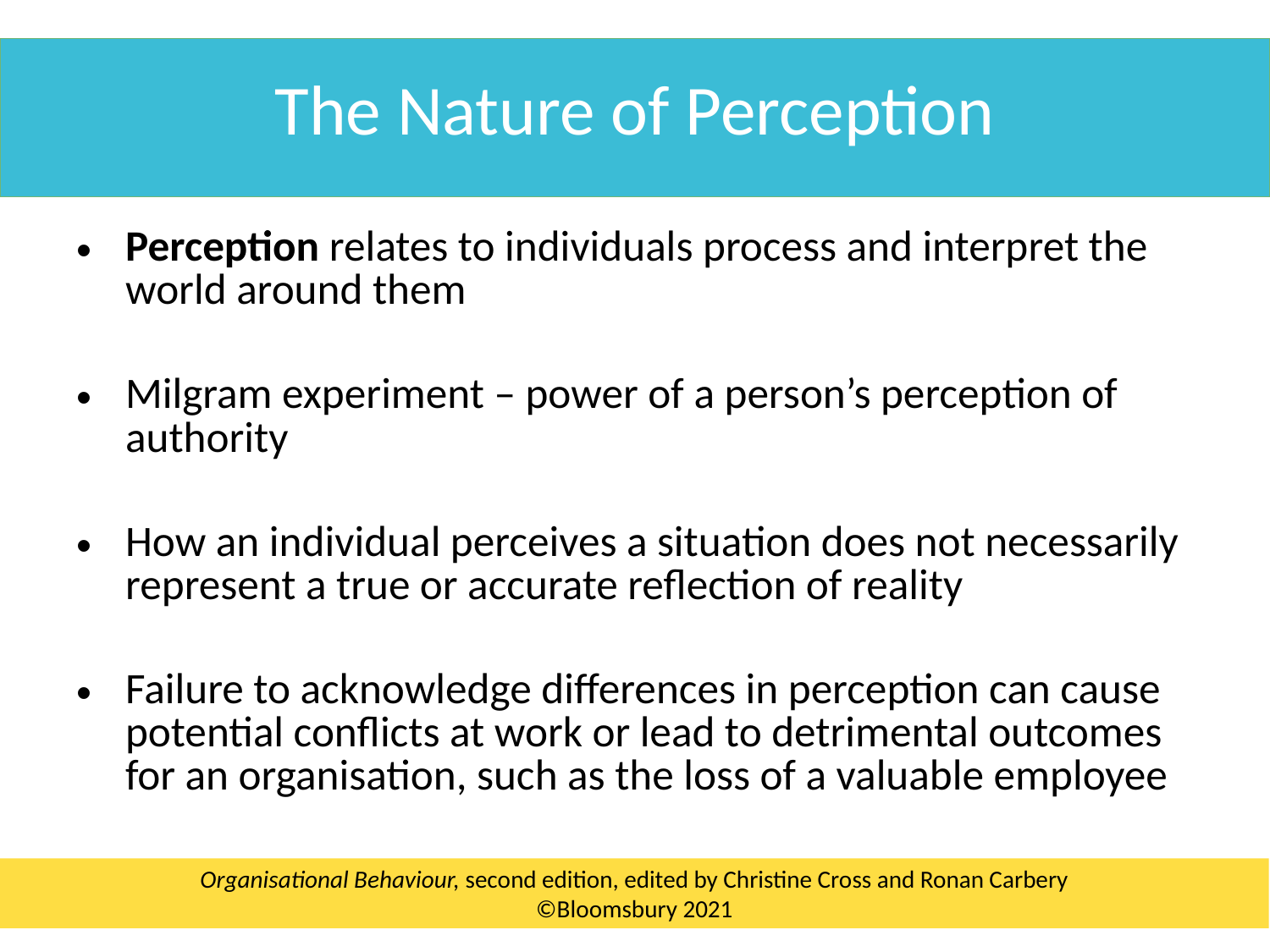

The Nature of Perception
Perception relates to individuals process and interpret the world around them

Milgram experiment – power of a person’s perception of authority

How an individual perceives a situation does not necessarily represent a true or accurate reflection of reality

Failure to acknowledge differences in perception can cause potential conflicts at work or lead to detrimental outcomes for an organisation, such as the loss of a valuable employee